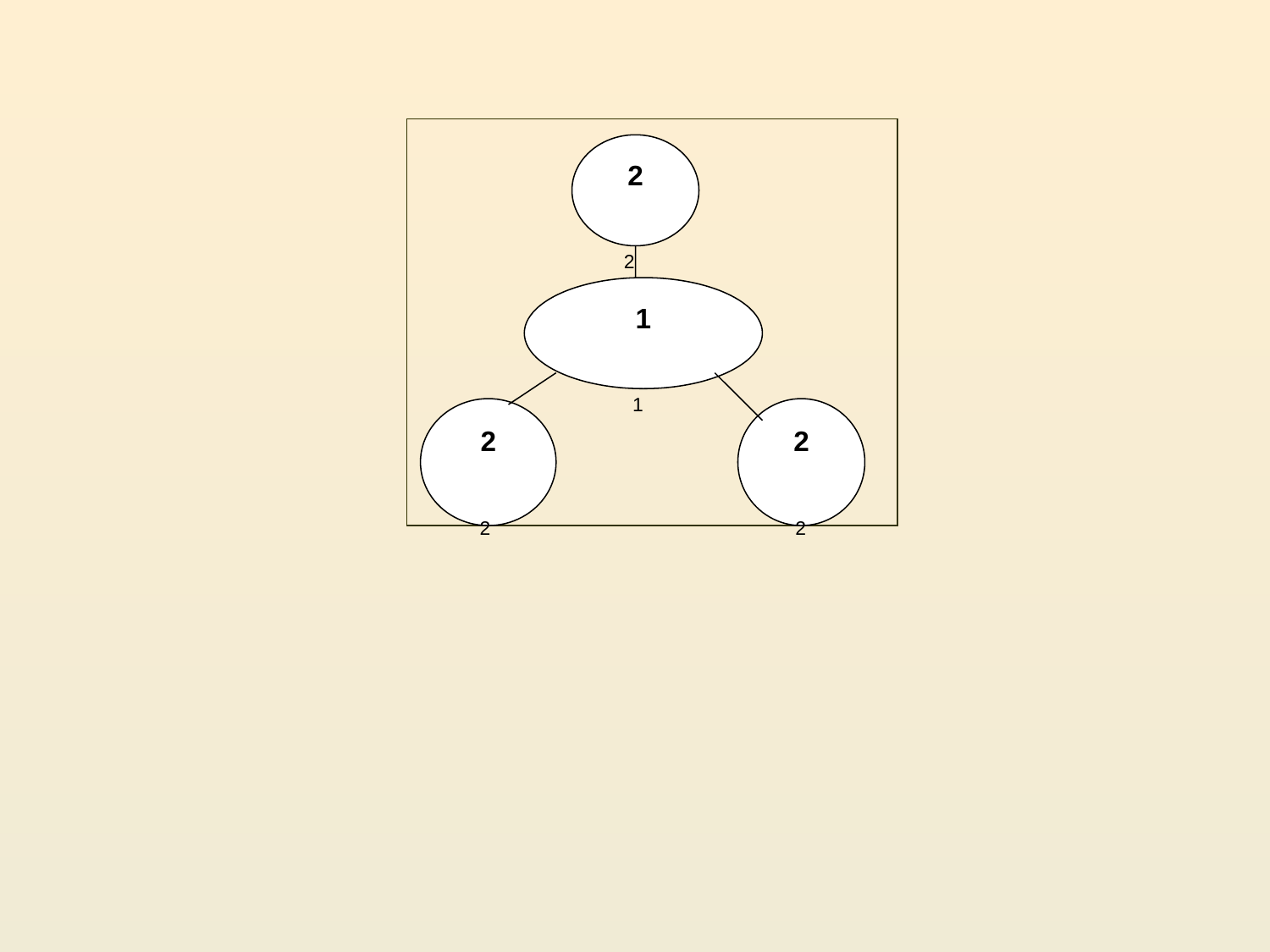

2

      2

1

             1

2

      2

2

     2